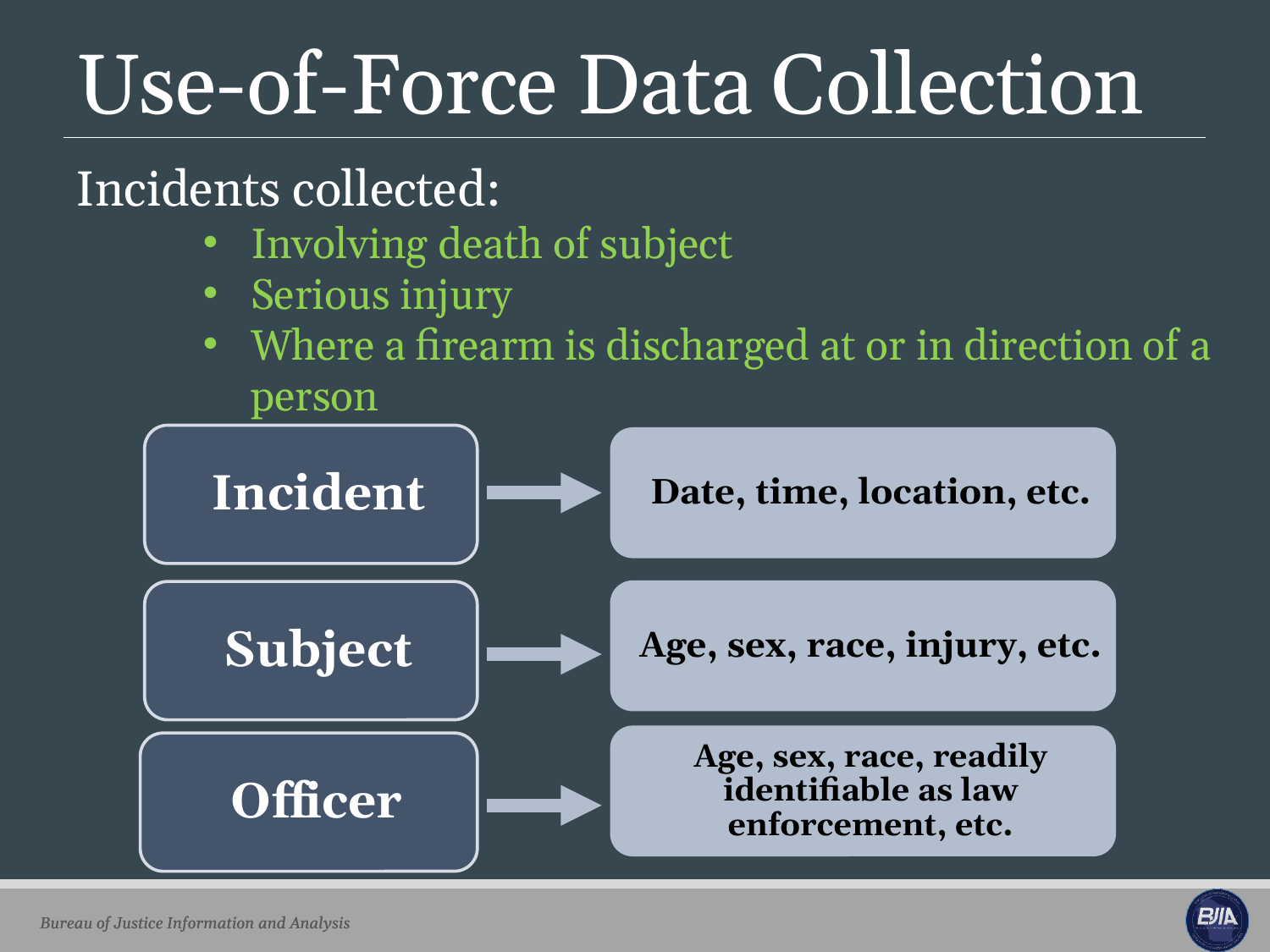

# Use-of-Force Data Collection
Incidents collected:
Involving death of subject
Serious injury
Where a firearm is discharged at or in direction of a person
Incident
Date, time, location, etc.
Subject
Age, sex, race, injury, etc.
Age, sex, race, readily identifiable as law enforcement, etc.
Officer